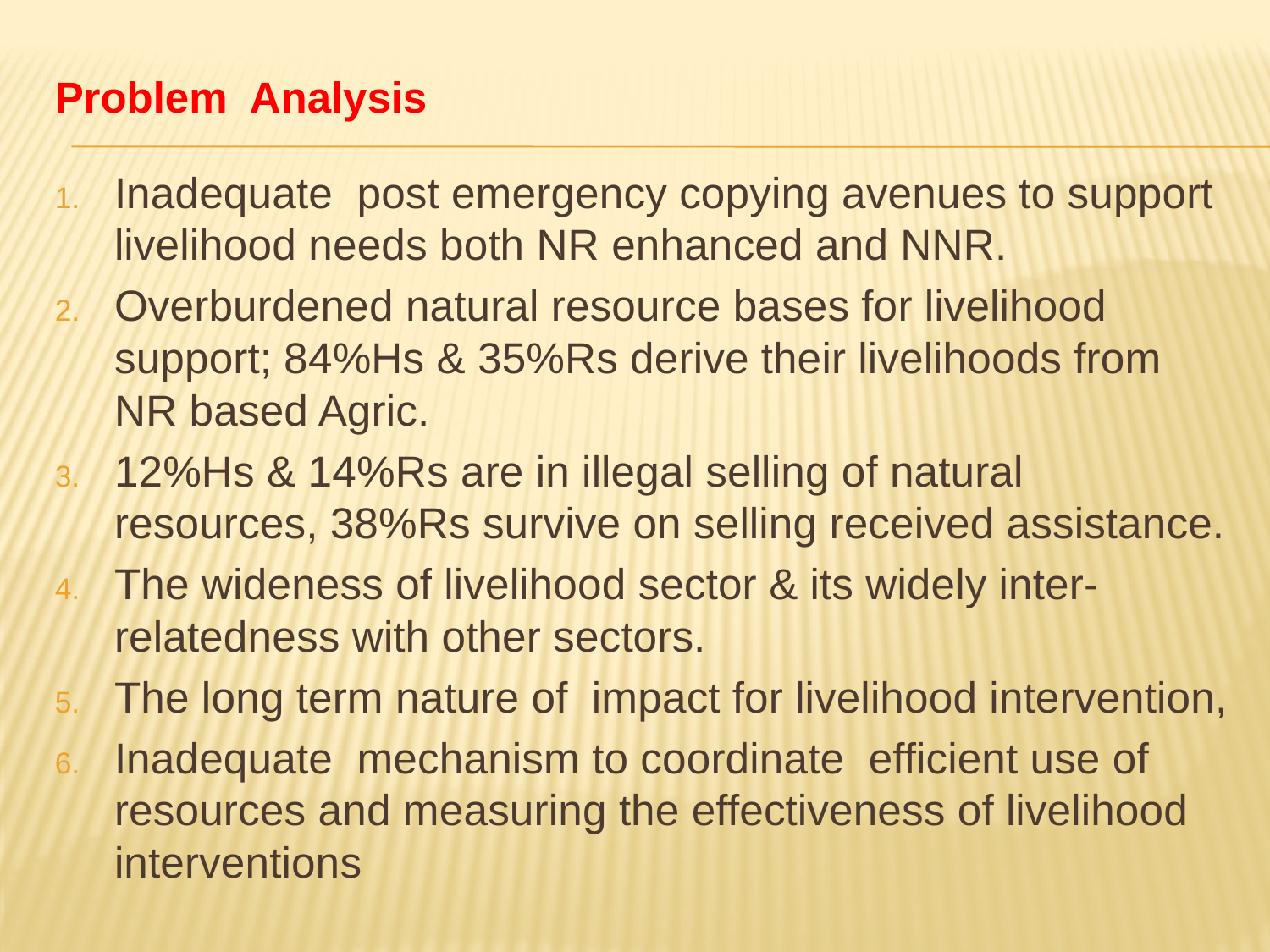

# Problem  Analysis
Inadequate  post emergency copying avenues to support livelihood needs both NR enhanced and NNR.
Overburdened natural resource bases for livelihood support; 84%Hs & 35%Rs derive their livelihoods from NR based Agric.
12%Hs & 14%Rs are in illegal selling of natural resources, 38%Rs survive on selling received assistance.
The wideness of livelihood sector & its widely inter-relatedness with other sectors.
The long term nature of  impact for livelihood intervention,
Inadequate  mechanism to coordinate  efficient use of resources and measuring the effectiveness of livelihood interventions